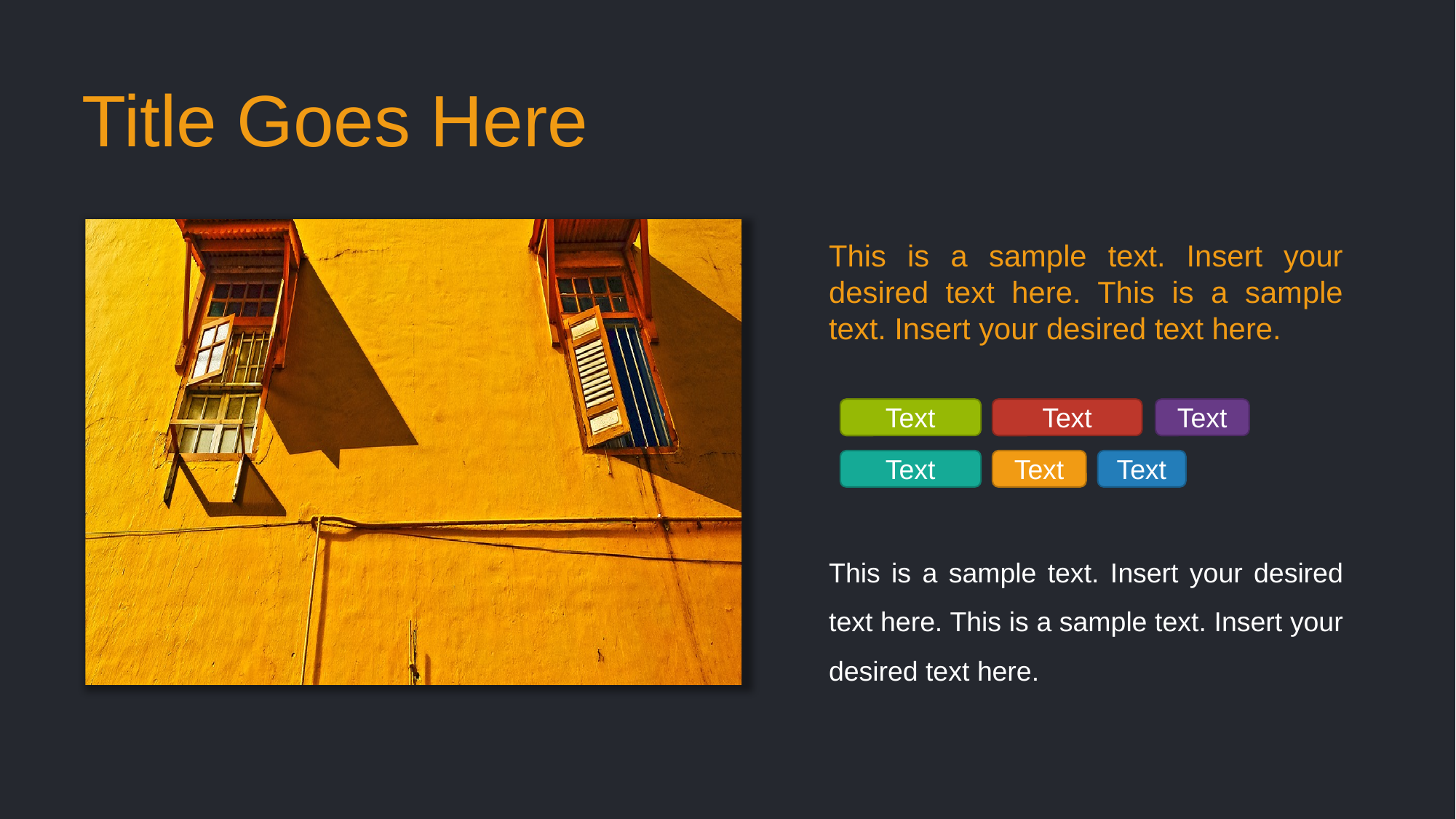

Title Goes Here

This is a sample text. Insert your desired text here. This is a sample text. Insert your desired text here.
Text

Text

Text

Text

Text

Text

This is a sample text. Insert your desired text here. This is a sample text. Insert your desired text here.